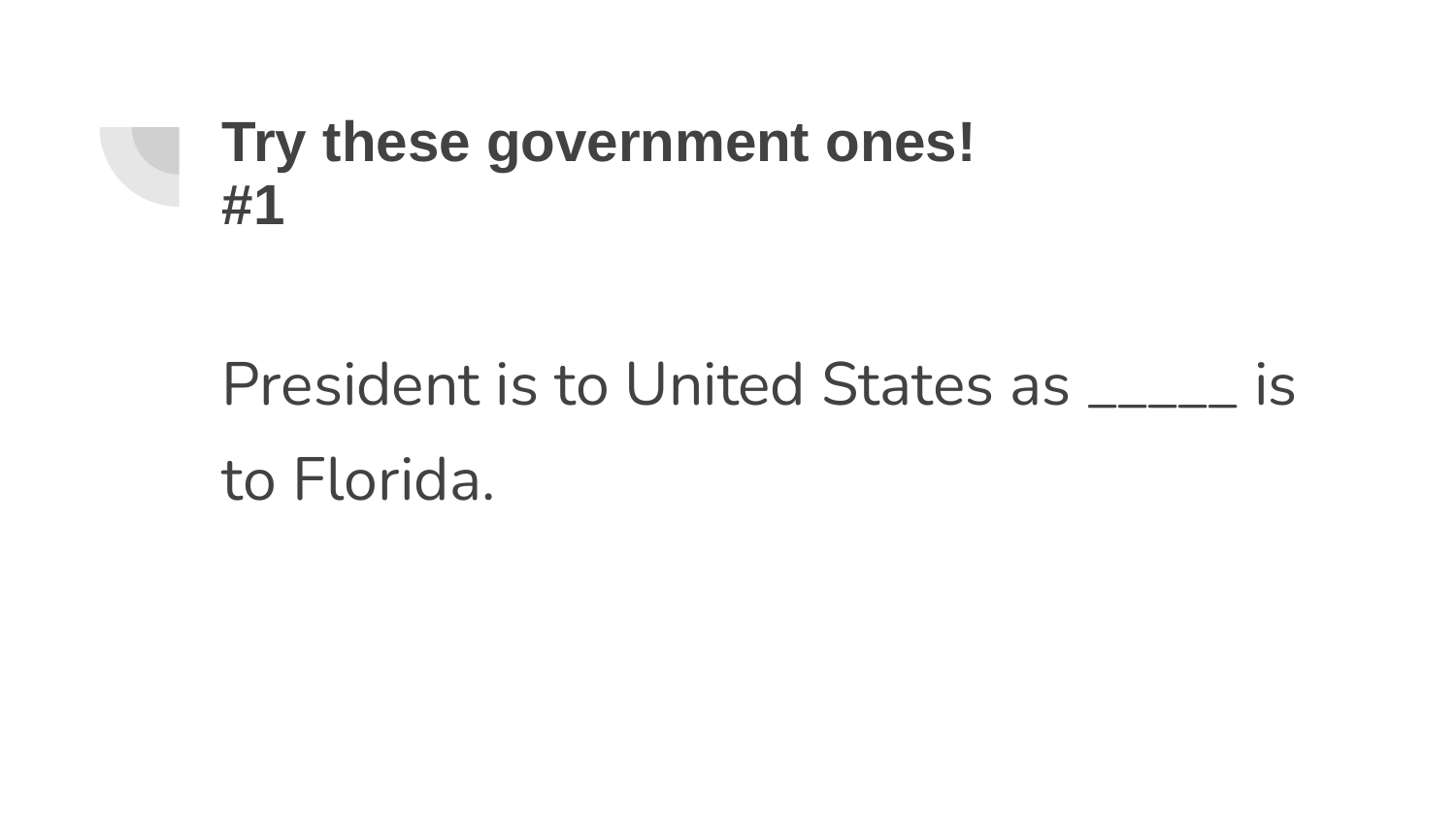

# Try these government ones!
#1
President is to United States as _____ is to Florida.